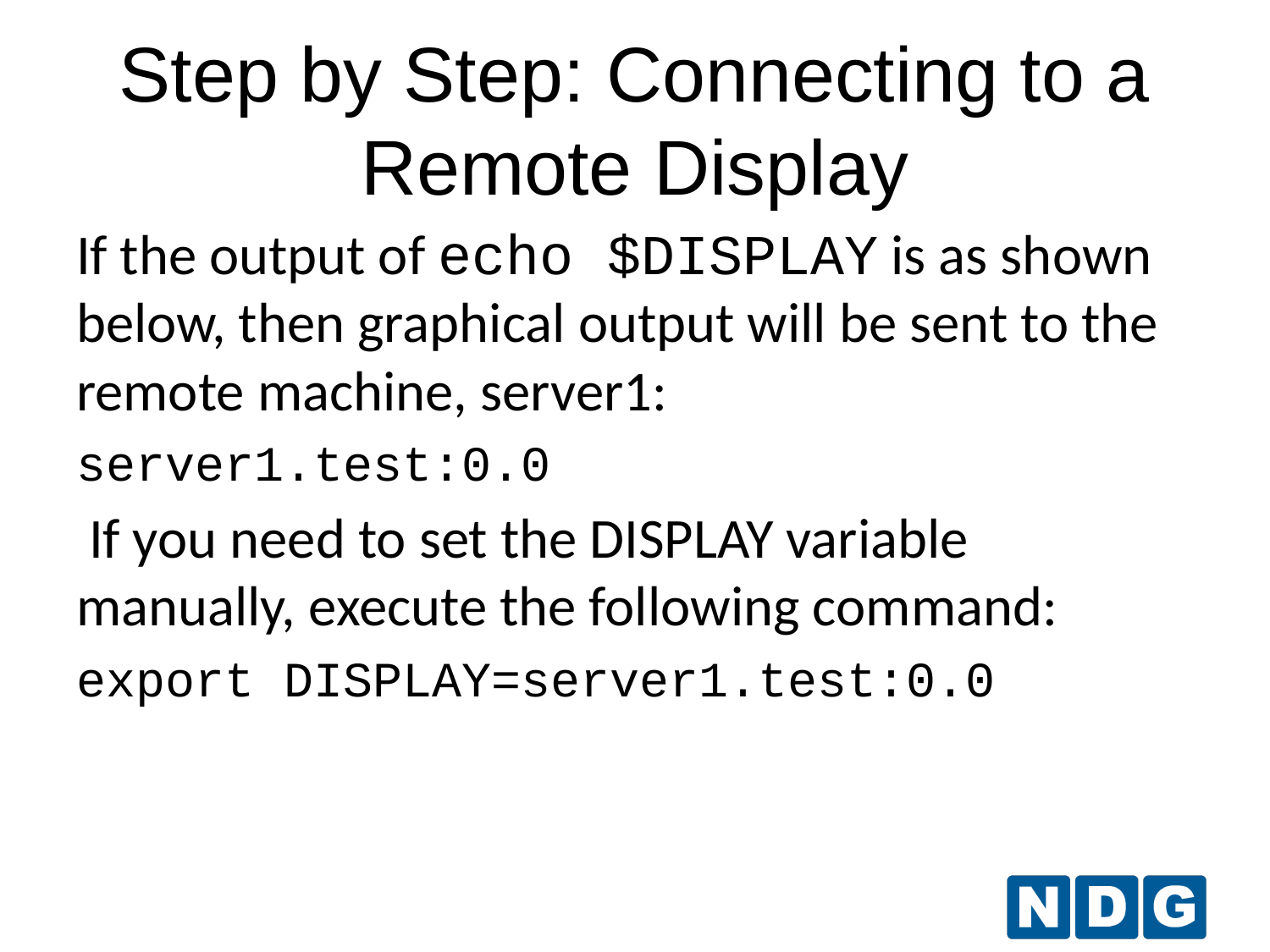

# Step by Step: Connecting to a Remote Display
If the output of echo $DISPLAY is as shown below, then graphical output will be sent to the remote machine, server1:
server1.test:0.0
 If you need to set the DISPLAY variable manually, execute the following command:
export DISPLAY=server1.test:0.0